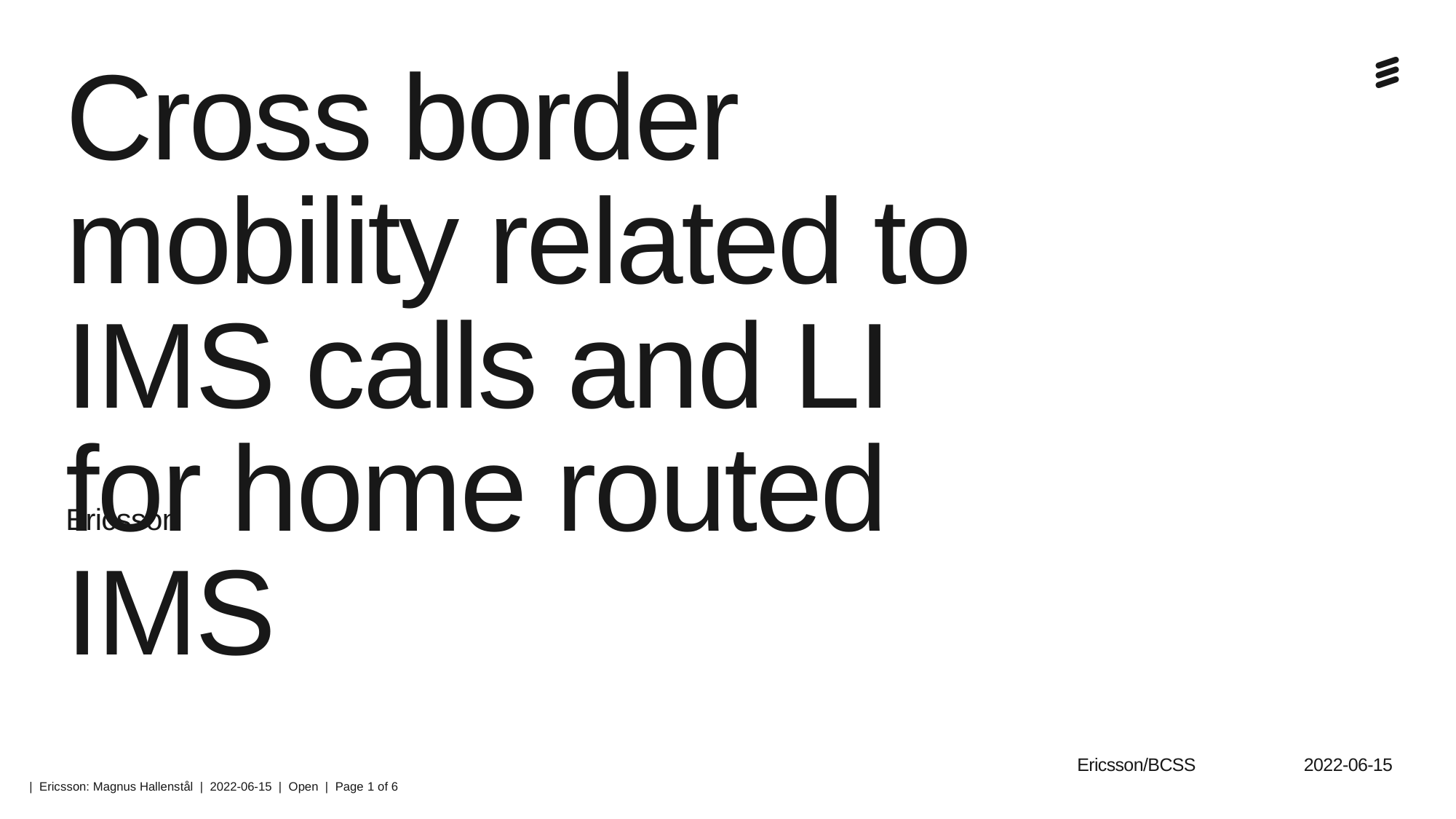

# Cross border  mobility related to IMS calls and LI for home routed IMS
Ericsson

Ericsson/BCSS
2022-06-15